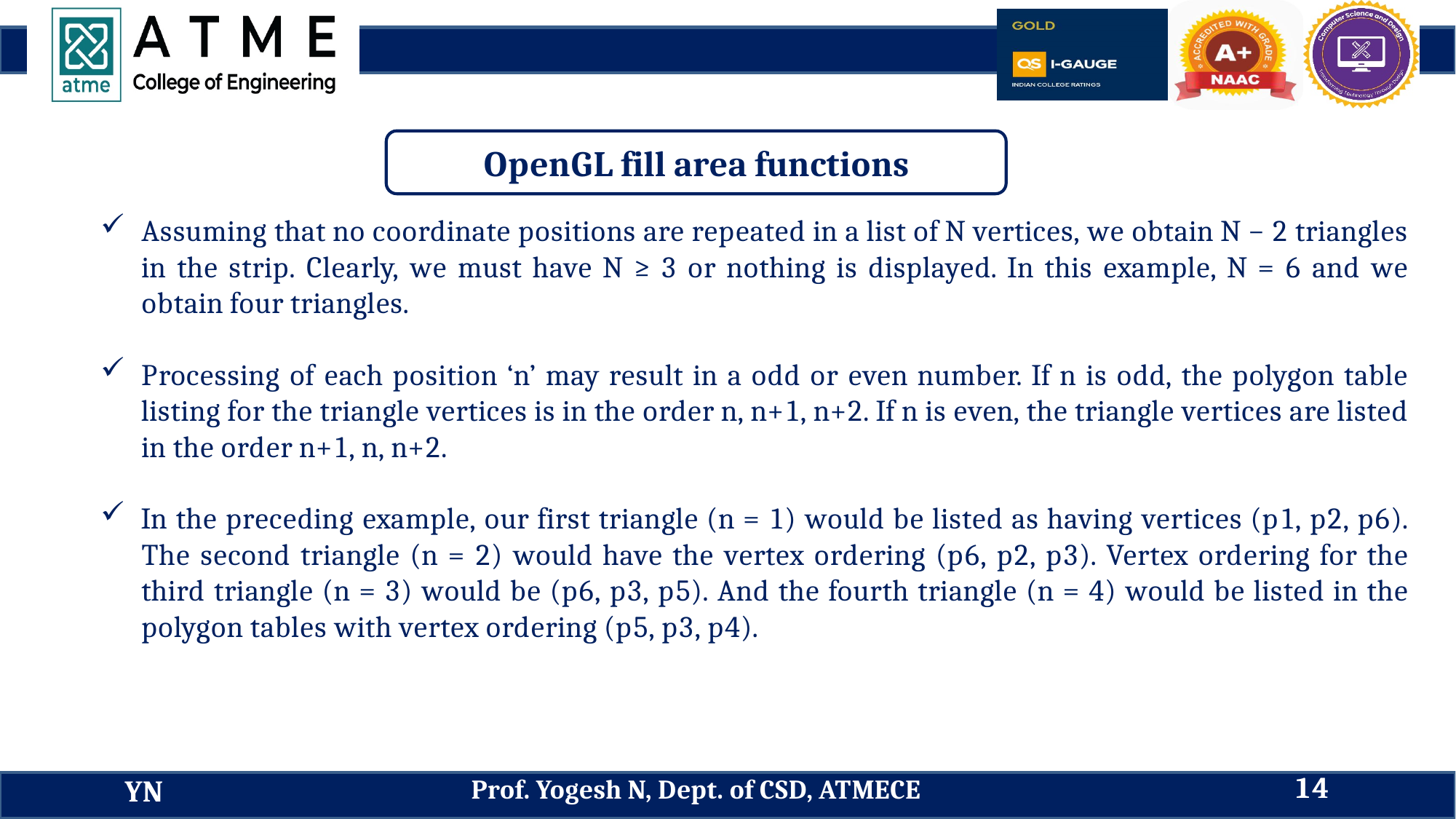

OpenGL fill area functions
Assuming that no coordinate positions are repeated in a list of N vertices, we obtain N − 2 triangles in the strip. Clearly, we must have N ≥ 3 or nothing is displayed. In this example, N = 6 and we obtain four triangles.

Processing of each position ‘n’ may result in a odd or even number. If n is odd, the polygon table listing for the triangle vertices is in the order n, n+1, n+2. If n is even, the triangle vertices are listed in the order n+1, n, n+2.

In the preceding example, our first triangle (n = 1) would be listed as having vertices (p1, p2, p6). The second triangle (n = 2) would have the vertex ordering (p6, p2, p3). Vertex ordering for the third triangle (n = 3) would be (p6, p3, p5). And the fourth triangle (n = 4) would be listed in the polygon tables with vertex ordering (p5, p3, p4).
14
Prof. Yogesh N, Dept. of CSD, ATMECE
YN